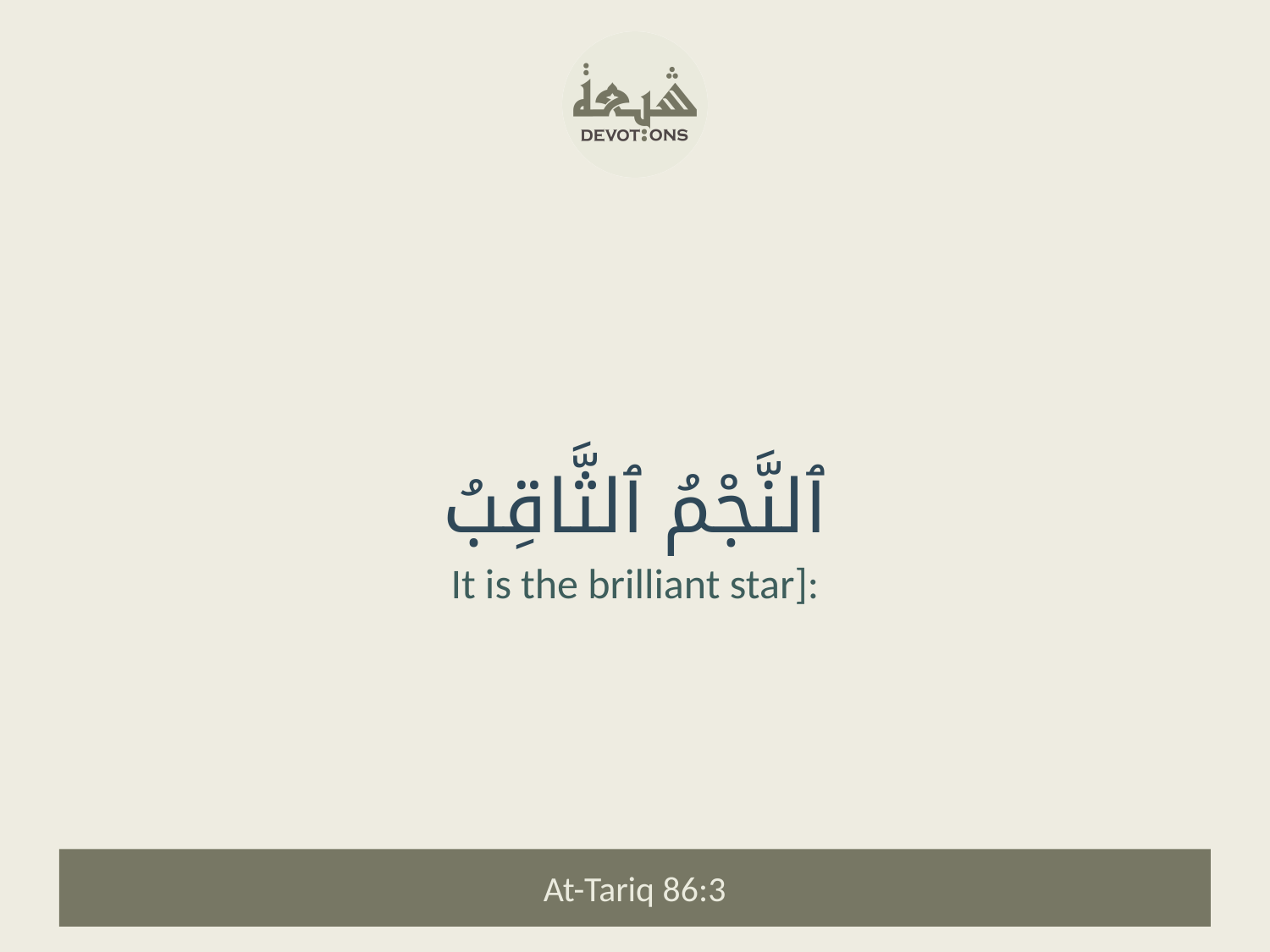

ٱلنَّجْمُ ٱلثَّاقِبُ
It is the brilliant star]:
At-Tariq 86:3